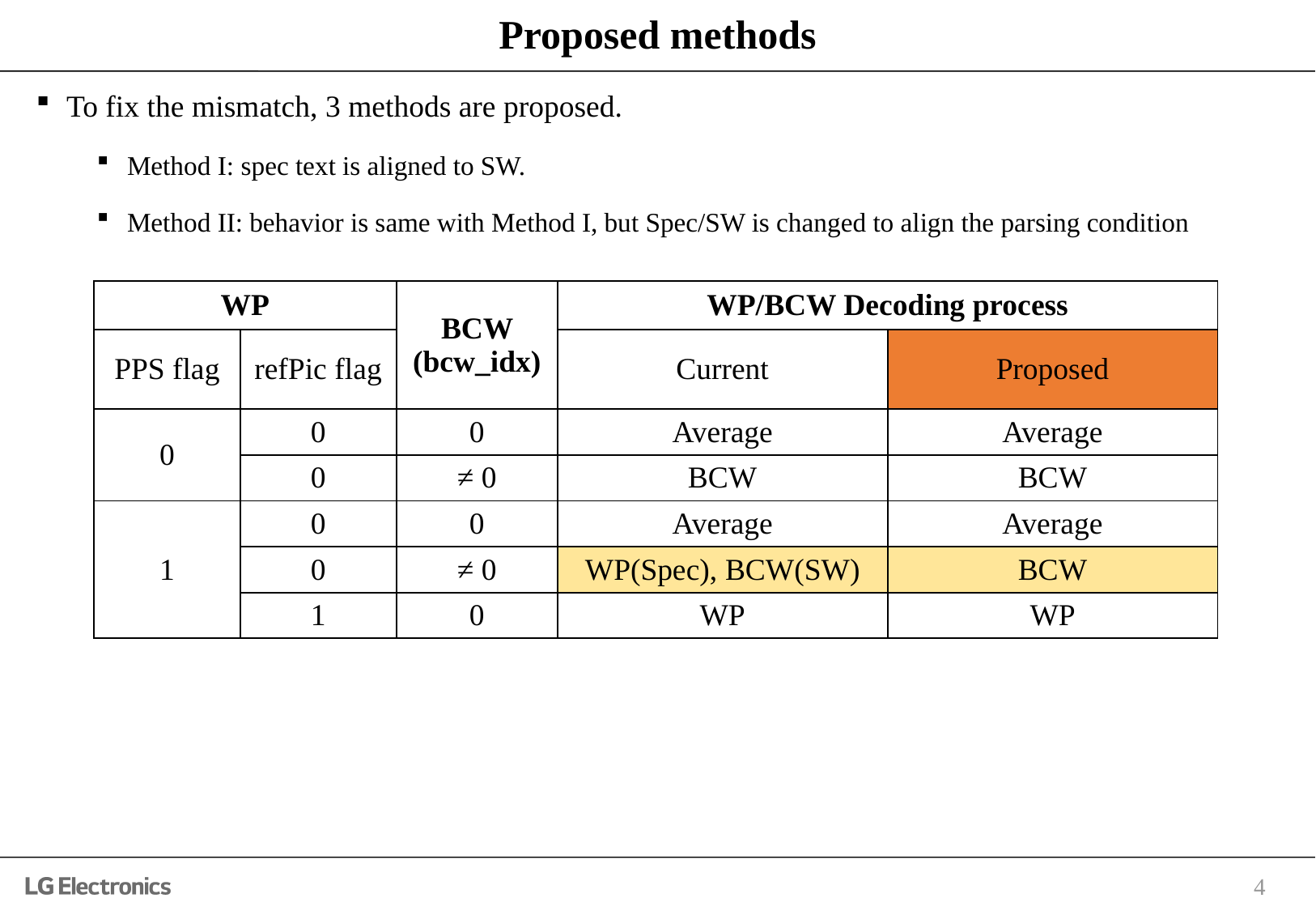

# Proposed methods
To fix the mismatch, 3 methods are proposed.
Method I: spec text is aligned to SW.
Method II: behavior is same with Method I, but Spec/SW is changed to align the parsing condition

| WP |  | BCW (bcw\_idx) | WP/BCW Decoding process |  |
| --- | --- | --- | --- | --- |
| PPS flag | refPic flag |  | Current | Proposed |
| 0 | 0 | 0 | Average | Average |
|  | 0 | ≠ 0 | BCW | BCW |
| 1 | 0 | 0 | Average | Average |
|  | 0 | ≠ 0 | WP(Spec), BCW(SW) | BCW |
|  | 1 | 0 | WP | WP |
4